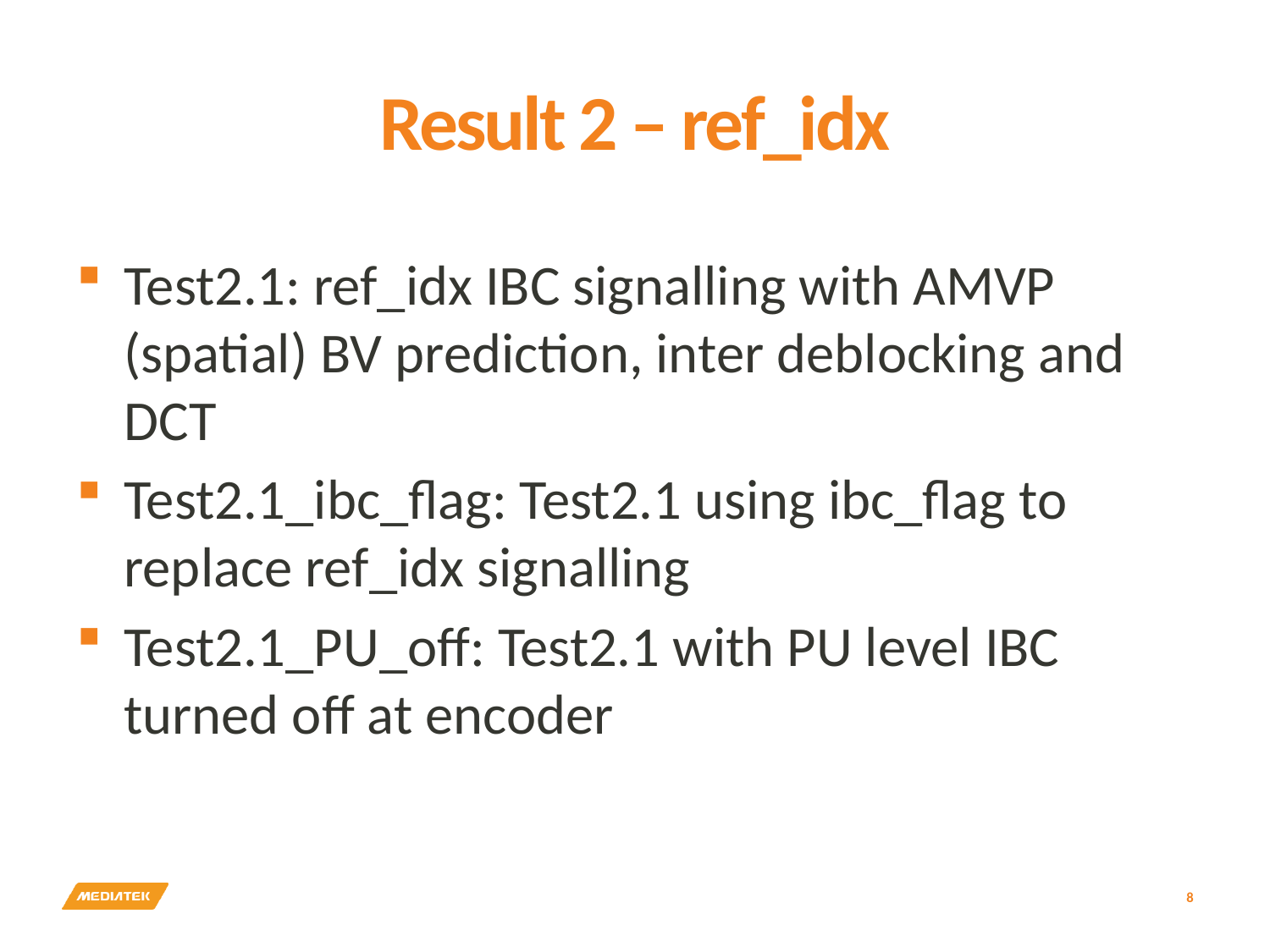

# Result 2 – ref_idx
Test2.1: ref_idx IBC signalling with AMVP (spatial) BV prediction, inter deblocking and DCT
Test2.1_ibc_flag: Test2.1 using ibc_flag to replace ref_idx signalling
Test2.1_PU_off: Test2.1 with PU level IBC turned off at encoder
8